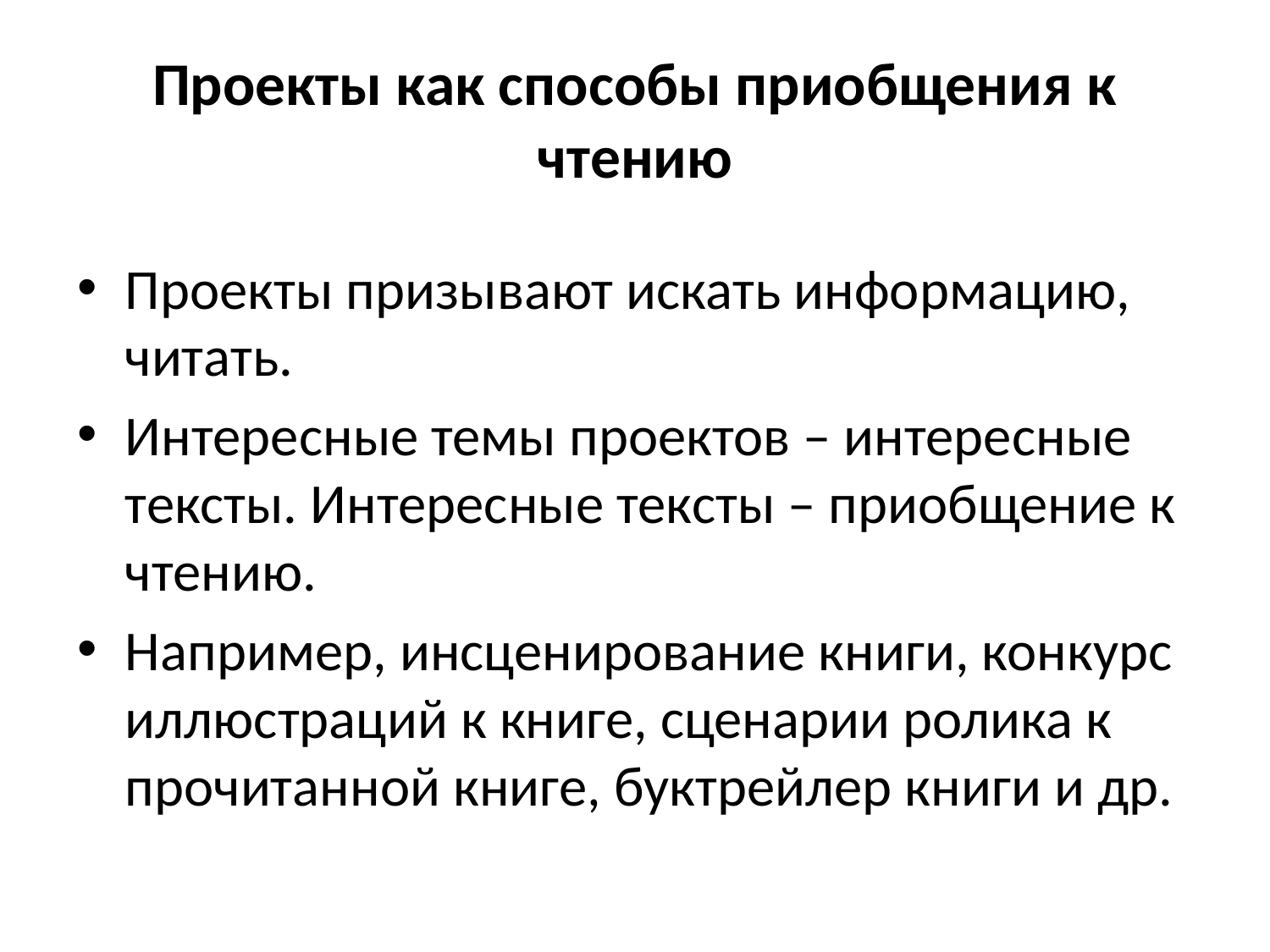

# Проекты как способы приобщения к чтению
Проекты призывают искать информацию, читать.
Интересные темы проектов – интересные тексты. Интересные тексты – приобщение к чтению.
Например, инсценирование книги, конкурс иллюстраций к книге, сценарии ролика к прочитанной книге, буктрейлер книги и др.